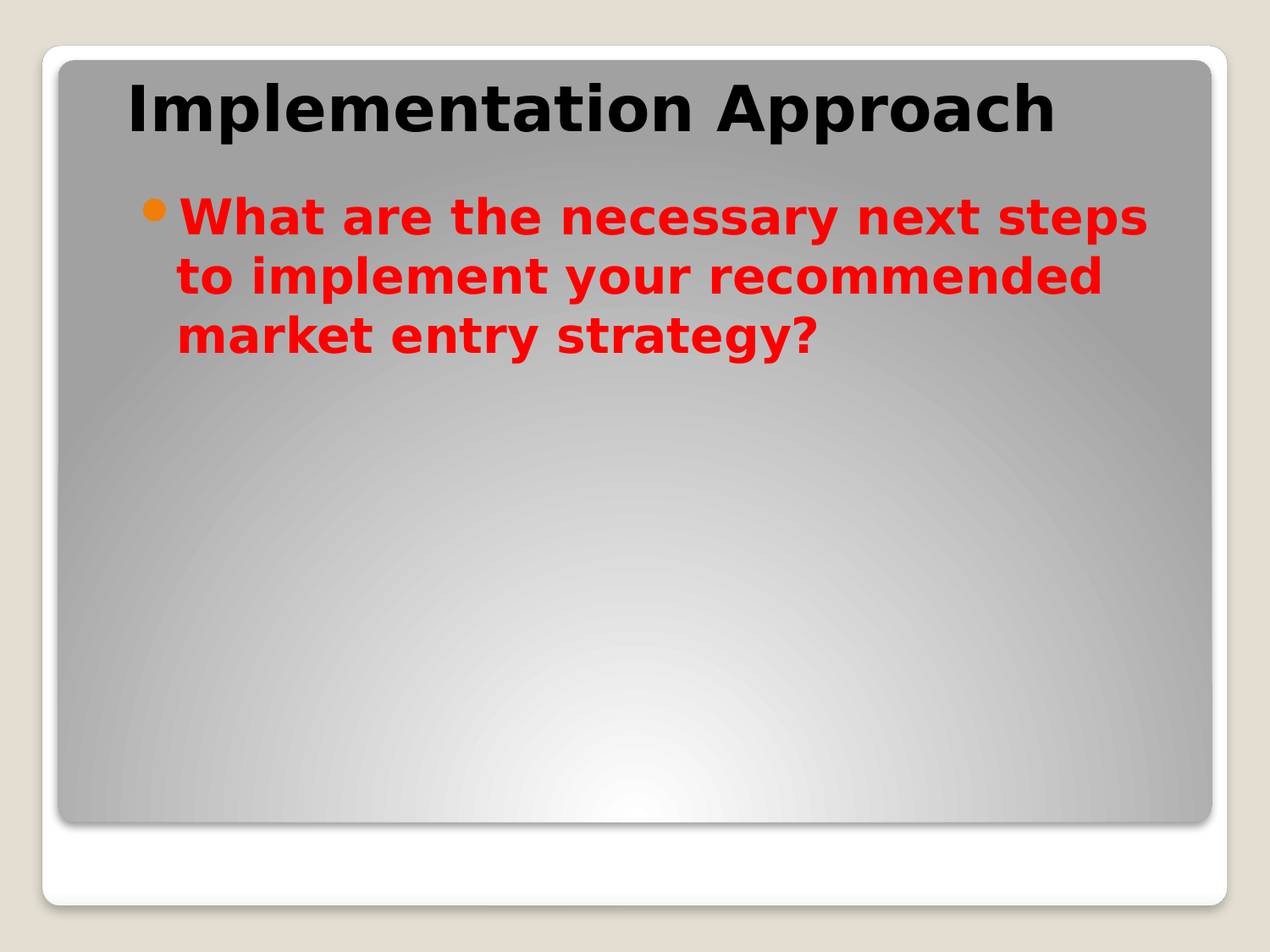

# Implementation Approach
What are the necessary next steps to implement your recommended market entry strategy?